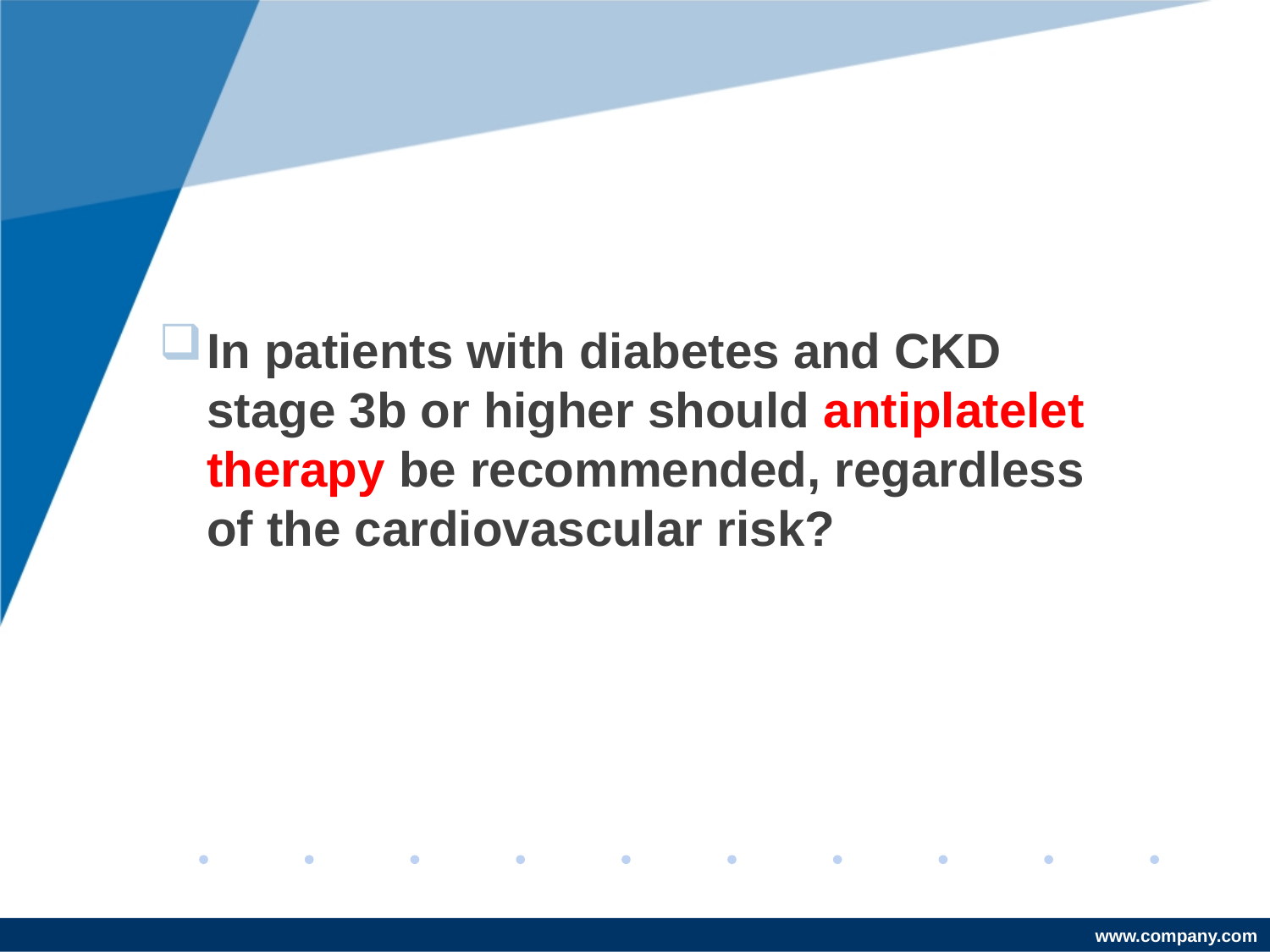

#
In patients with diabetes and CKD stage 3b or higher should antiplatelet therapy be recommended, regardless of the cardiovascular risk?